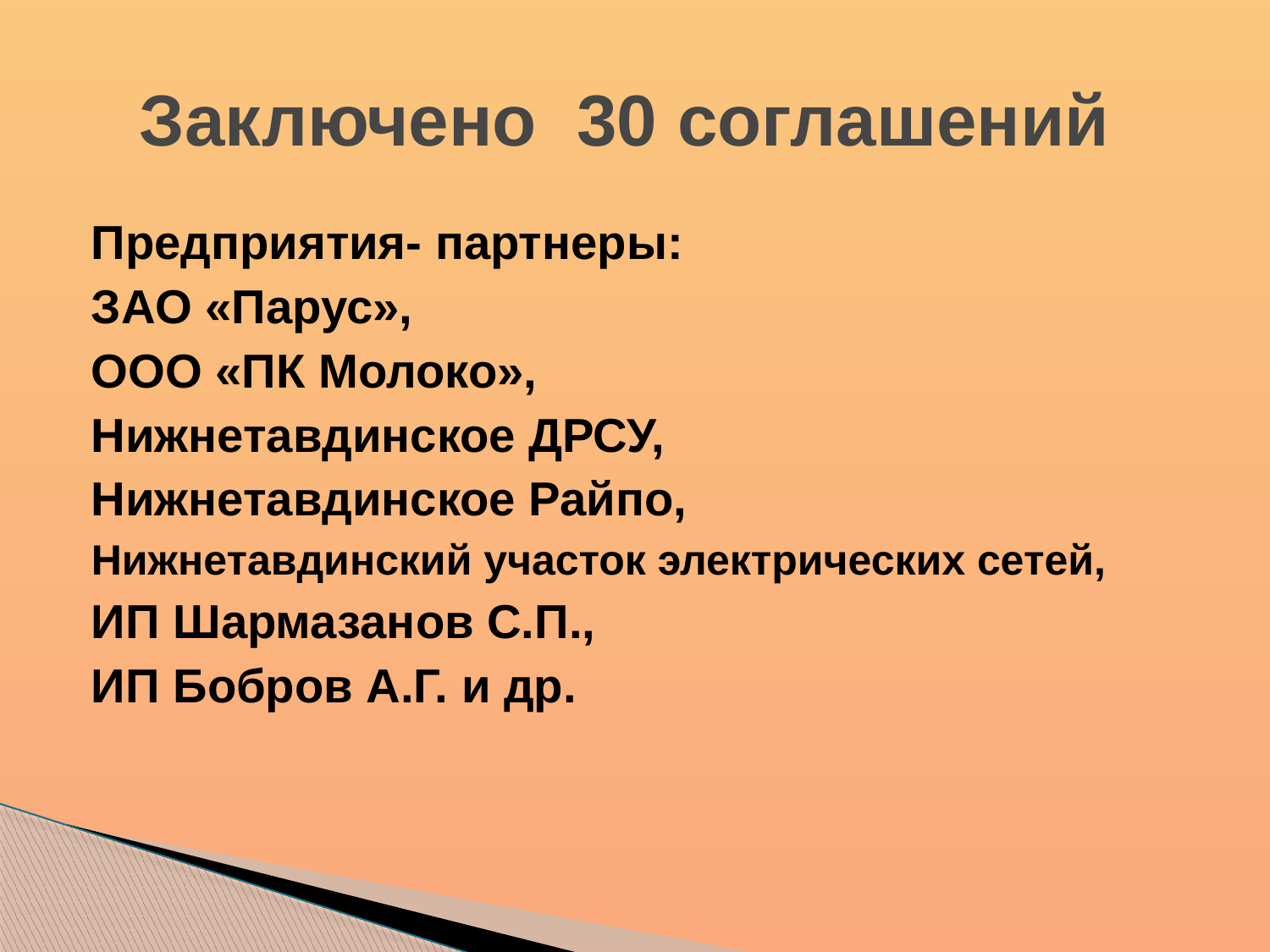

# Заключено  30 соглашений
Предприятия- партнеры:
ЗАО «Парус»,
ООО «ПК Молоко»,
Нижнетавдинское ДРСУ,
Нижнетавдинское Райпо,
Нижнетавдинский участок электрических сетей,
ИП Шармазанов С.П.,
ИП Бобров А.Г. и др.